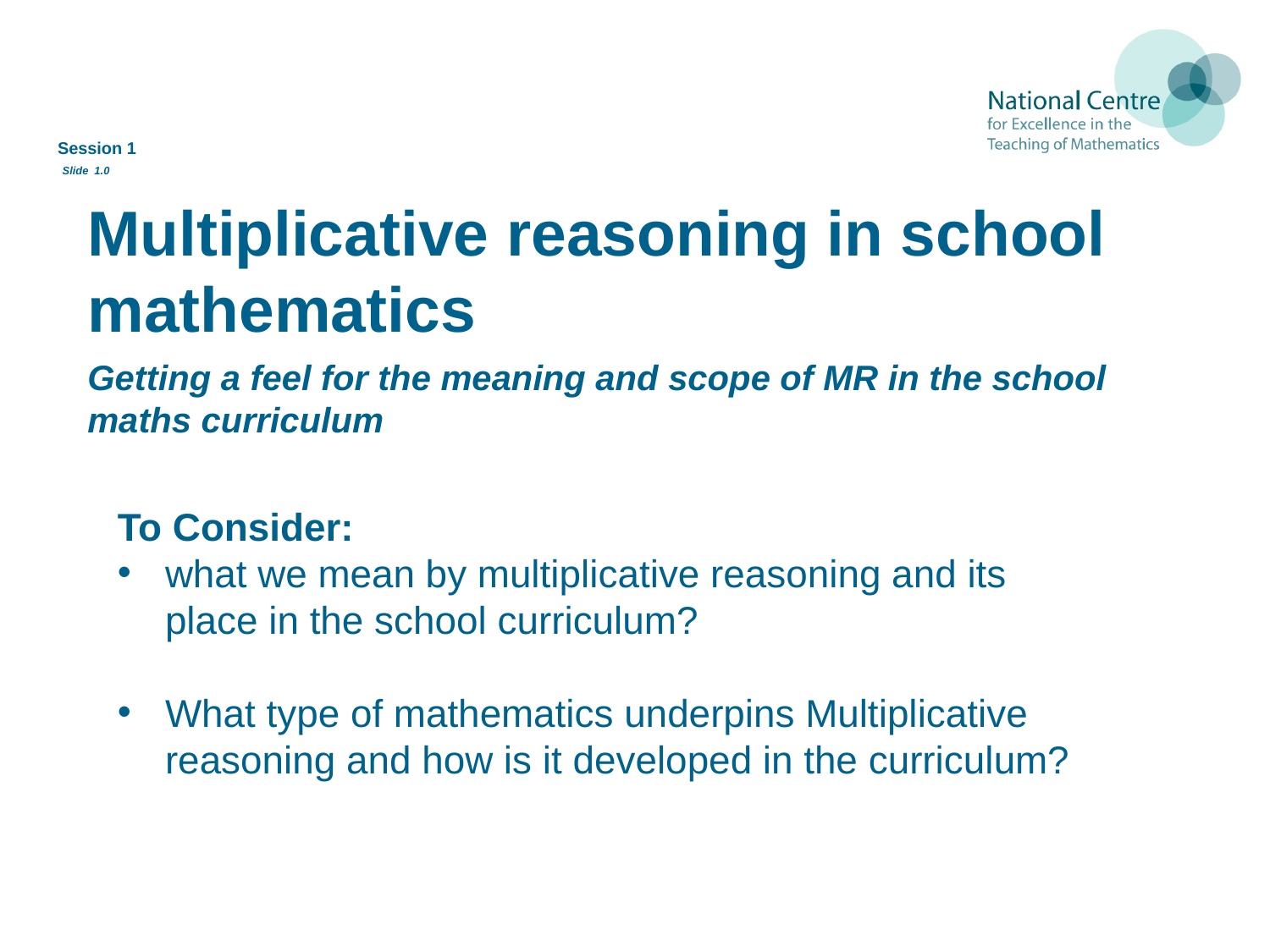

# Session 1 Slide  1.0
Multiplicative reasoning in school mathematics
Getting a feel for the meaning and scope of MR in the school maths curriculum
To Consider:
what we mean by multiplicative reasoning and its place in the school curriculum?

What type of mathematics underpins Multiplicative reasoning and how is it developed in the curriculum?